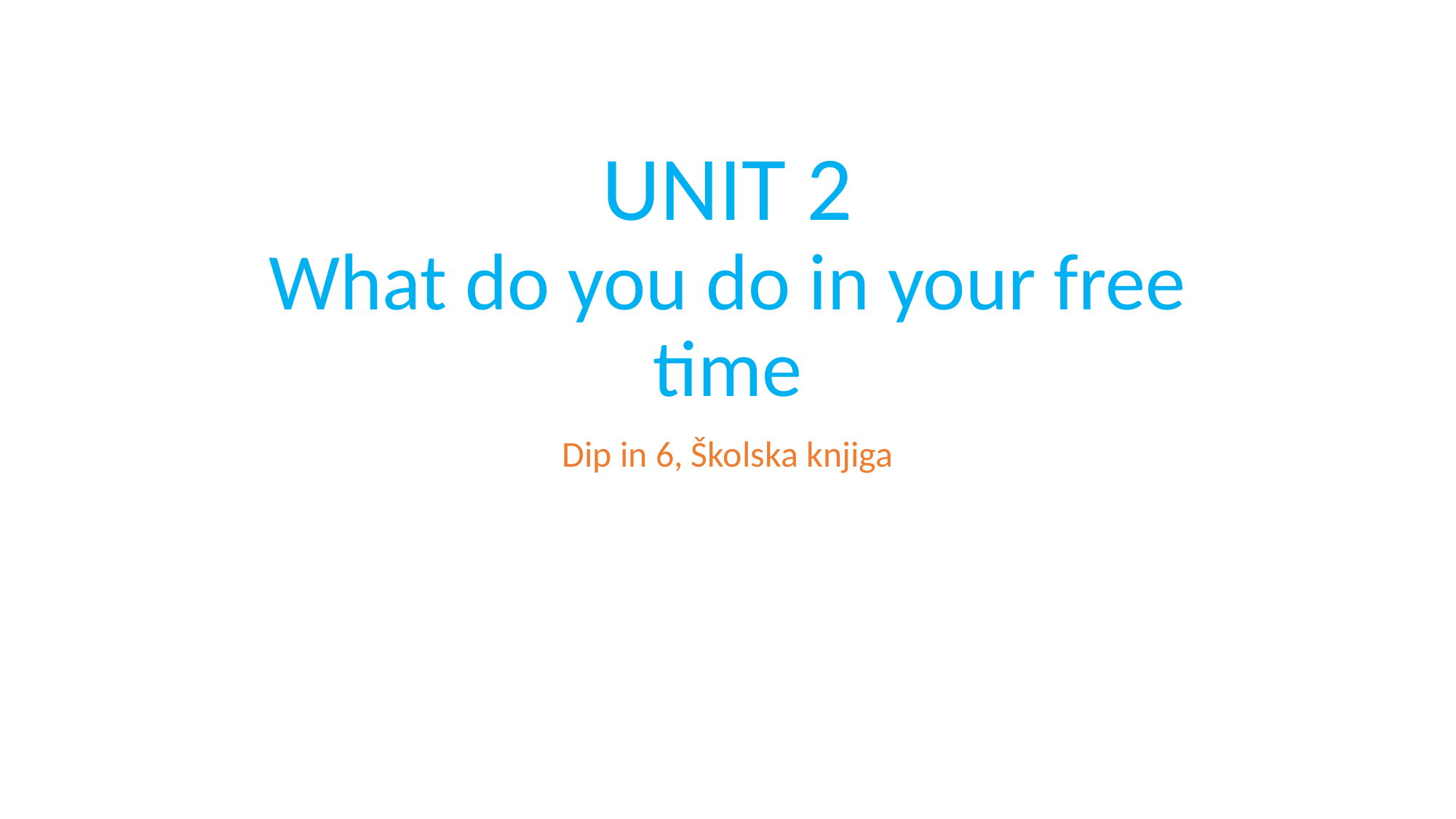

# UNIT 2 What do you do in your free time
Dip in 6, Školska knjiga